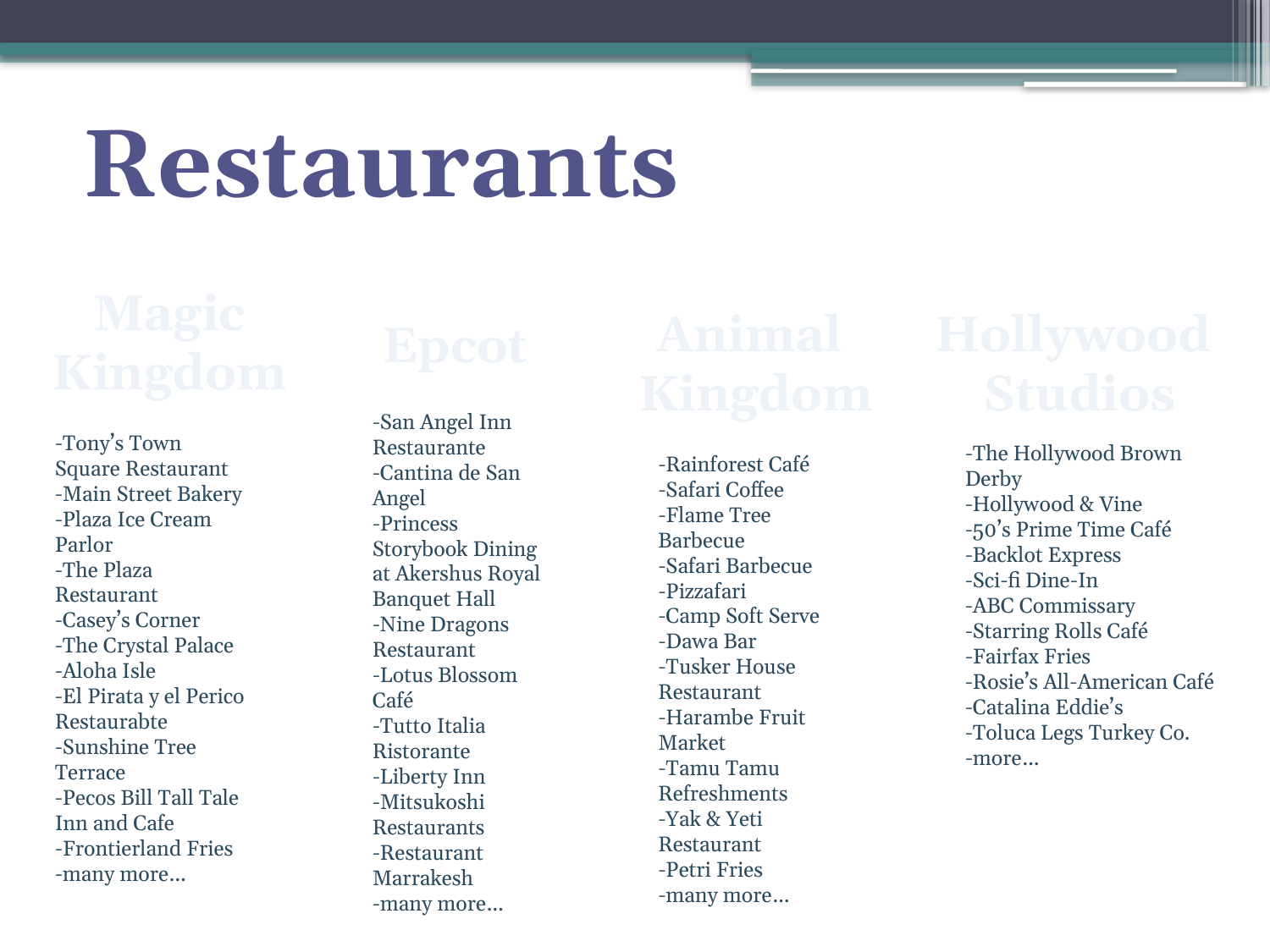

Restaurants
Magic Kingdom
Animal
Kingdom
Hollywood
Studios
Epcot
-San Angel Inn Restaurante
-Cantina de San Angel
-Princess Storybook Dining at Akershus Royal Banquet Hall
-Nine Dragons Restaurant
-Lotus Blossom Café
-Tutto Italia Ristorante
-Liberty Inn
-Mitsukoshi Restaurants
-Restaurant Marrakesh
-many more…
-Tony’s Town Square Restaurant
-Main Street Bakery
-Plaza Ice Cream Parlor
-The Plaza Restaurant
-Casey’s Corner
-The Crystal Palace
-Aloha Isle
-El Pirata y el Perico Restaurabte
-Sunshine Tree Terrace
-Pecos Bill Tall Tale Inn and Cafe
-Frontierland Fries
-many more…
-The Hollywood Brown Derby
-Hollywood & Vine
-50’s Prime Time Café
-Backlot Express
-Sci-fi Dine-In
-ABC Commissary
-Starring Rolls Café
-Fairfax Fries
-Rosie’s All-American Café
-Catalina Eddie’s
-Toluca Legs Turkey Co.
-more…

-Rainforest Café
-Safari Coffee
-Flame Tree Barbecue
-Safari Barbecue
-Pizzafari
-Camp Soft Serve
-Dawa Bar
-Tusker House Restaurant
-Harambe Fruit Market
-Tamu Tamu Refreshments
-Yak & Yeti Restaurant
-Petri Fries
-many more…